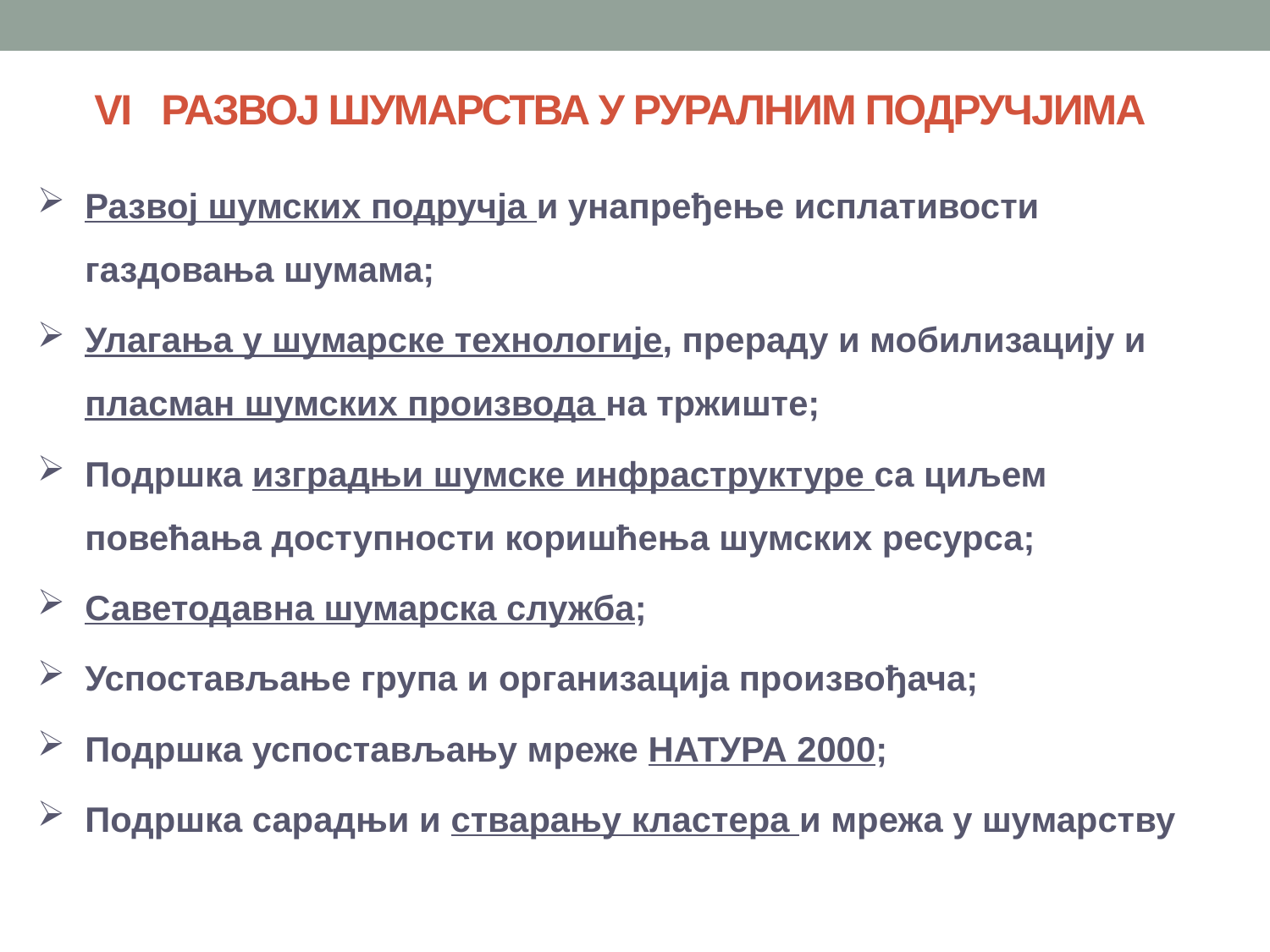

VI   Развој шумарства у руралним подручјима
Развој шумских подручја и унапређење исплативости газдовања шумама;
Улагања у шумарске технологије, прераду и мобилизацију и пласман шумских производа на тржиште;
Подршка изградњи шумске инфраструктуре са циљем повећања доступности коришћења шумских ресурса;
Саветодавна шумарска служба;
Успостављање група и организација произвођача;
Подршка успостављању мреже НАТУРА 2000;
Подршка сарадњи и стварању кластера и мрежа у шумарству